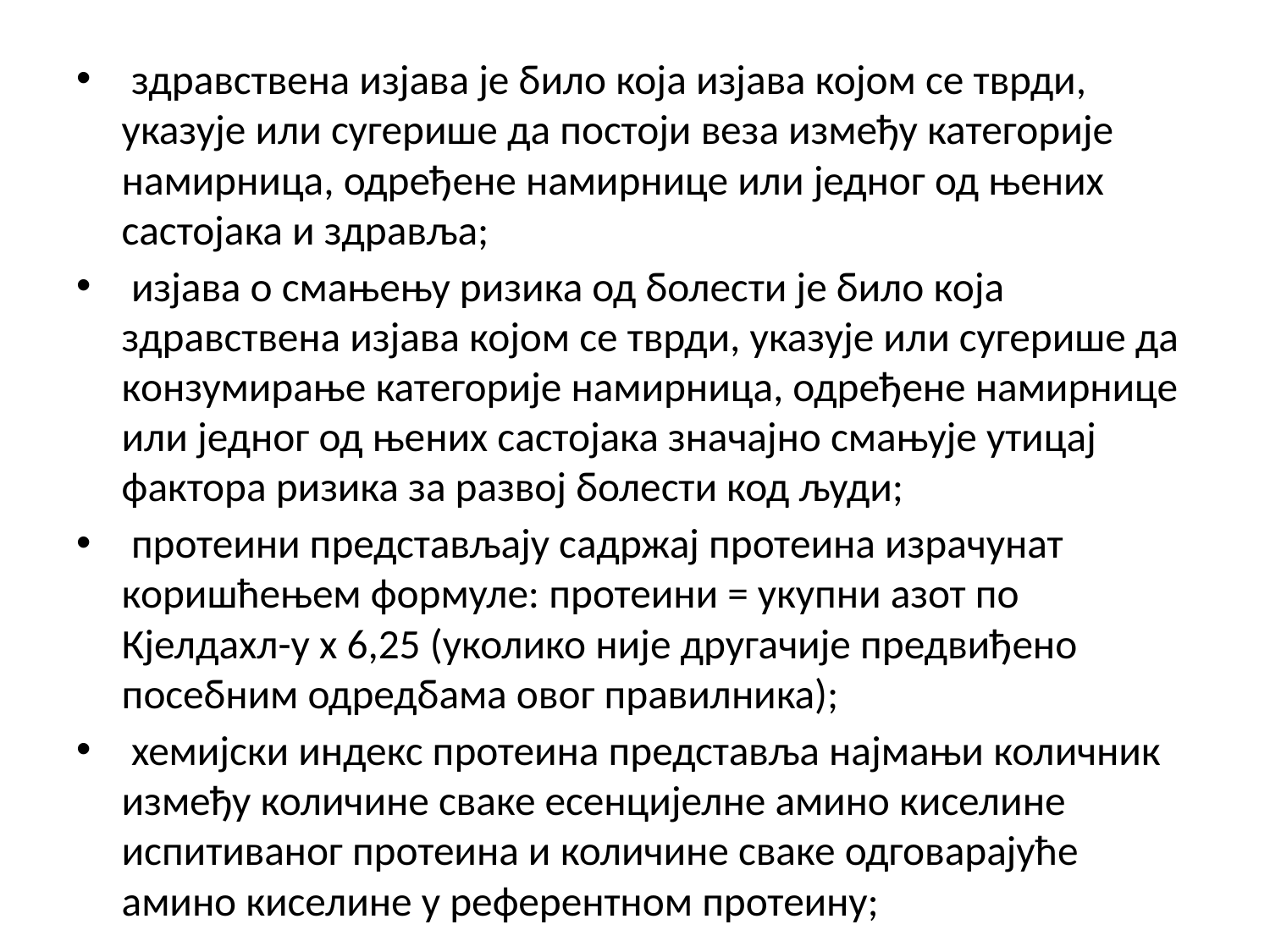

здравствена изјава је било која изјава којом се тврди, указује или сугерише да постоји веза између категорије намирница, одређене намирнице или једног од њених састојака и здравља;
 изјава о смањењу ризика од болести је било која здравствена изјава којом се тврди, указује или сугерише да конзумирање категорије намирница, одређене намирнице или једног од њених састојака значајно смањује утицај фактора ризика за развој болести код људи;
 протеини представљају садржај протеина израчунат коришћењем формуле: протеини = укупни азот по Кјелдахл-у x 6,25 (уколико није другачије предвиђено посебним одредбама овог правилника);
 хемијски индекс протеина представља најмањи количник између количине сваке есенцијелне амино киселине испитиваног протеина и количине сваке одговарајуће амино киселине у референтном протеину;